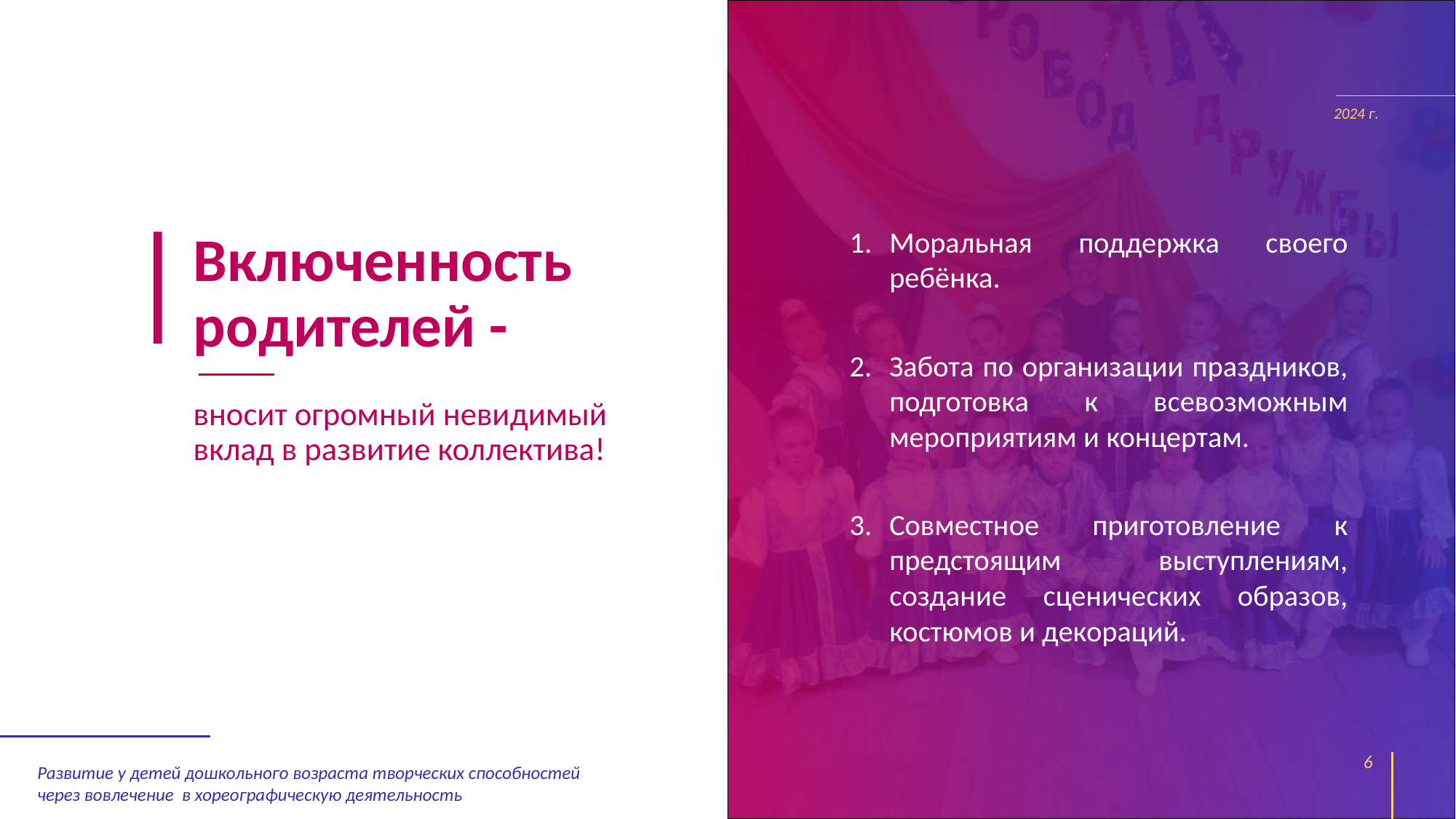

2024 г.

# Включенность родителей -
Моральная поддержка своего ребёнка.

Забота по организации праздников, подготовка к всевозможным мероприятиям и концертам.

Совместное приготовление к предстоящим выступлениям, создание сценических образов, костюмов и декораций.
вносит огромный невидимый вклад в развитие коллектива!
6
Развитие у детей дошкольного возраста творческих способностей через вовлечение  в хореографическую деятельность